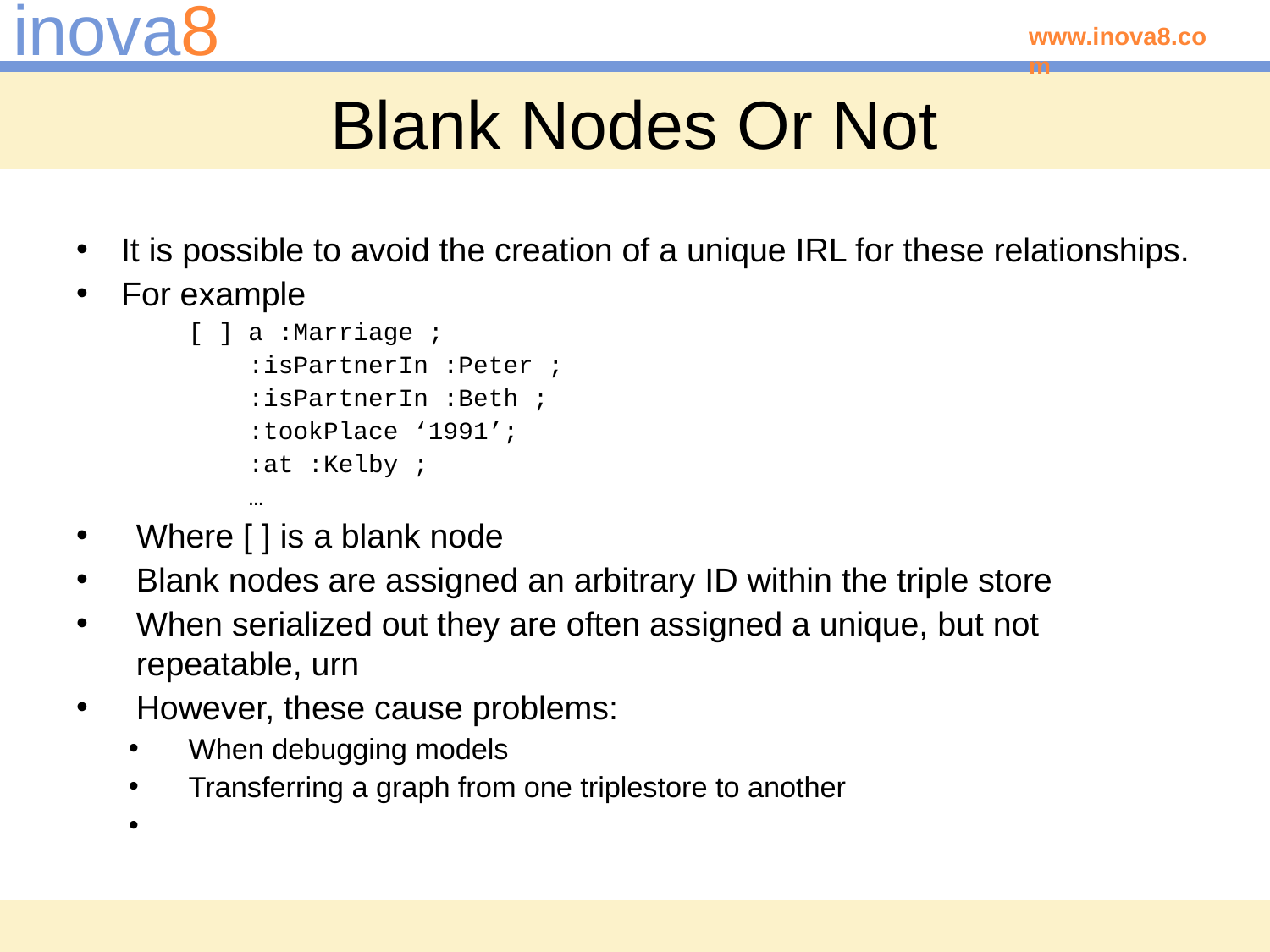

# Blank Nodes Or Not
It is possible to avoid the creation of a unique IRL for these relationships.
For example
[ ] a :Marriage ;
:isPartnerIn :Peter ;
:isPartnerIn :Beth ;
:tookPlace ‘1991’;
:at :Kelby ;
…
Where [ ] is a blank node
Blank nodes are assigned an arbitrary ID within the triple store
When serialized out they are often assigned a unique, but not repeatable, urn
However, these cause problems:
When debugging models
Transferring a graph from one triplestore to another